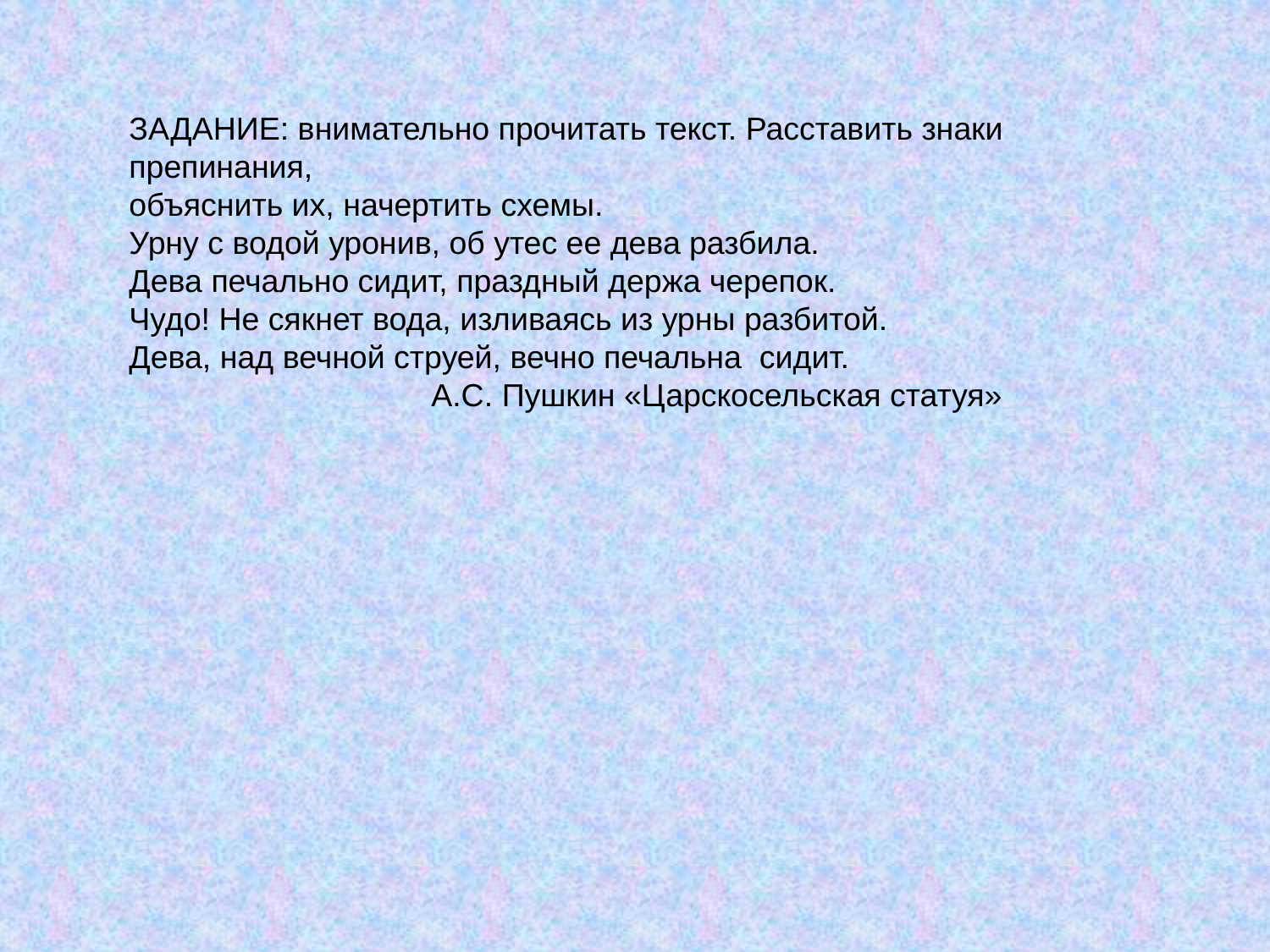

ЗАДАНИЕ: внимательно прочитать текст. Расставить знаки препинания,
объяснить их, начертить схемы.
Урну с водой уронив, об утес ее дева разбила.
Дева печально сидит, праздный держа черепок.
Чудо! Не сякнет вода, изливаясь из урны разбитой.
Дева, над вечной струей, вечно печальна  сидит.
                                  А.С. Пушкин «Царскосельская статуя»